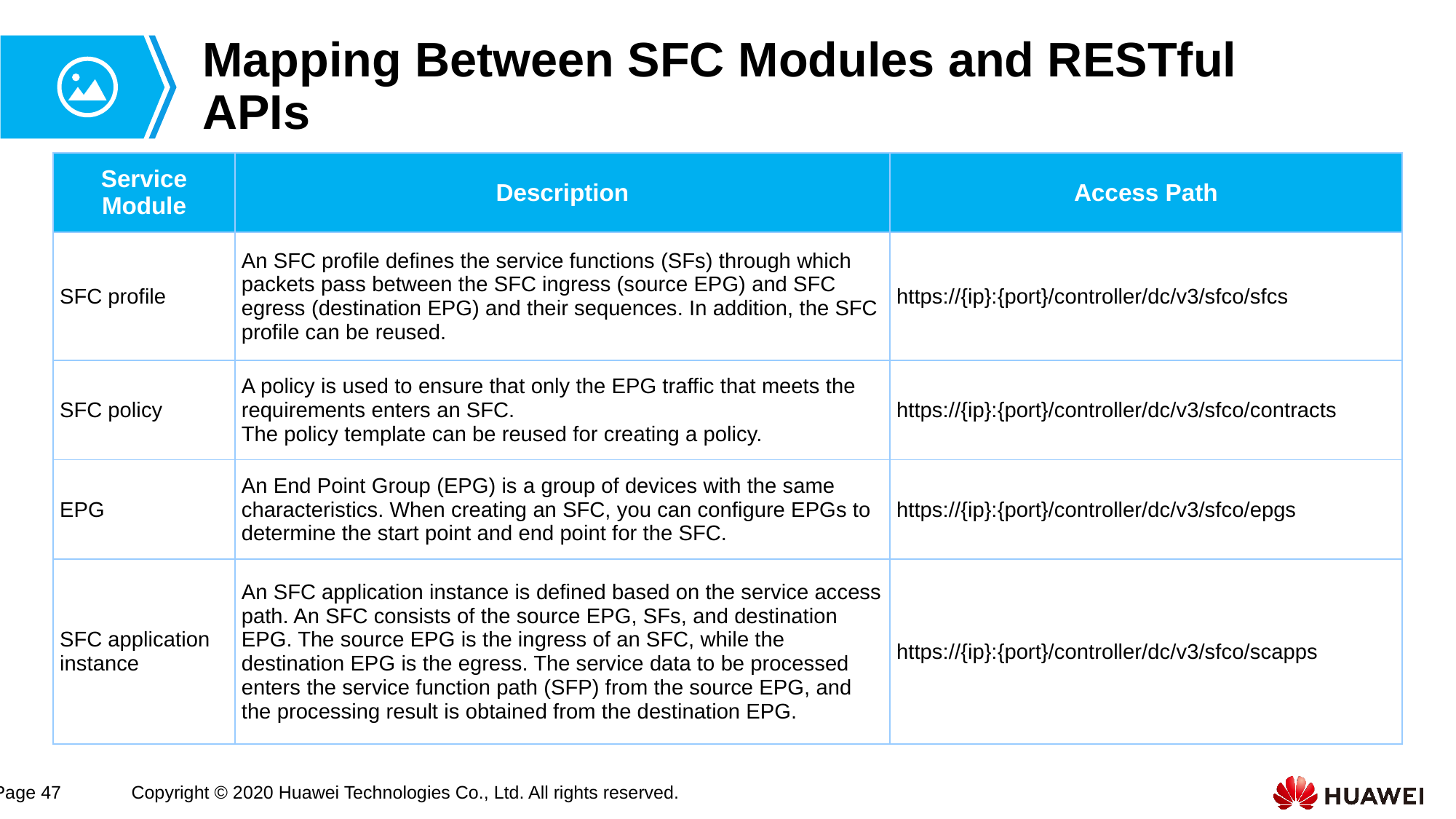

# Mapping Between SFC Modules and RESTful APIs
| Service Module | Description | Access Path |
| --- | --- | --- |
| SFC profile | An SFC profile defines the service functions (SFs) through which packets pass between the SFC ingress (source EPG) and SFC egress (destination EPG) and their sequences. In addition, the SFC profile can be reused. | https://{ip}:{port}/controller/dc/v3/sfco/sfcs |
| SFC policy | A policy is used to ensure that only the EPG traffic that meets the requirements enters an SFC. The policy template can be reused for creating a policy. | https://{ip}:{port}/controller/dc/v3/sfco/contracts |
| EPG | An End Point Group (EPG) is a group of devices with the same characteristics. When creating an SFC, you can configure EPGs to determine the start point and end point for the SFC. | https://{ip}:{port}/controller/dc/v3/sfco/epgs |
| SFC application instance | An SFC application instance is defined based on the service access path. An SFC consists of the source EPG, SFs, and destination EPG. The source EPG is the ingress of an SFC, while the destination EPG is the egress. The service data to be processed enters the service function path (SFP) from the source EPG, and the processing result is obtained from the destination EPG. | https://{ip}:{port}/controller/dc/v3/sfco/scapps |